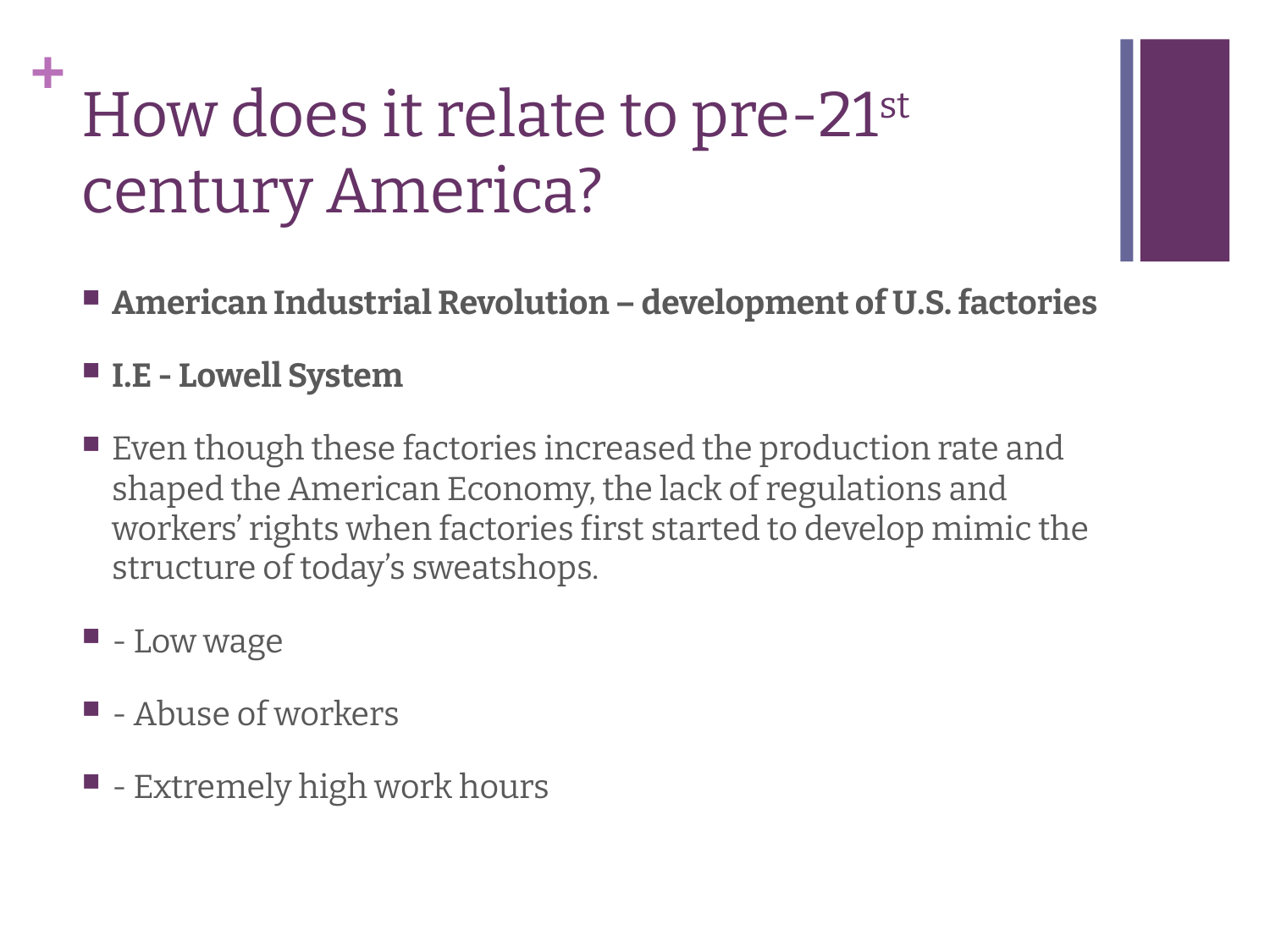

# How does it relate to pre-21st century America?
American Industrial Revolution – development of U.S. factories
I.E - Lowell System
Even though these factories increased the production rate and shaped the American Economy, the lack of regulations and workers’ rights when factories first started to develop mimic the structure of today’s sweatshops.
- Low wage
- Abuse of workers
- Extremely high work hours